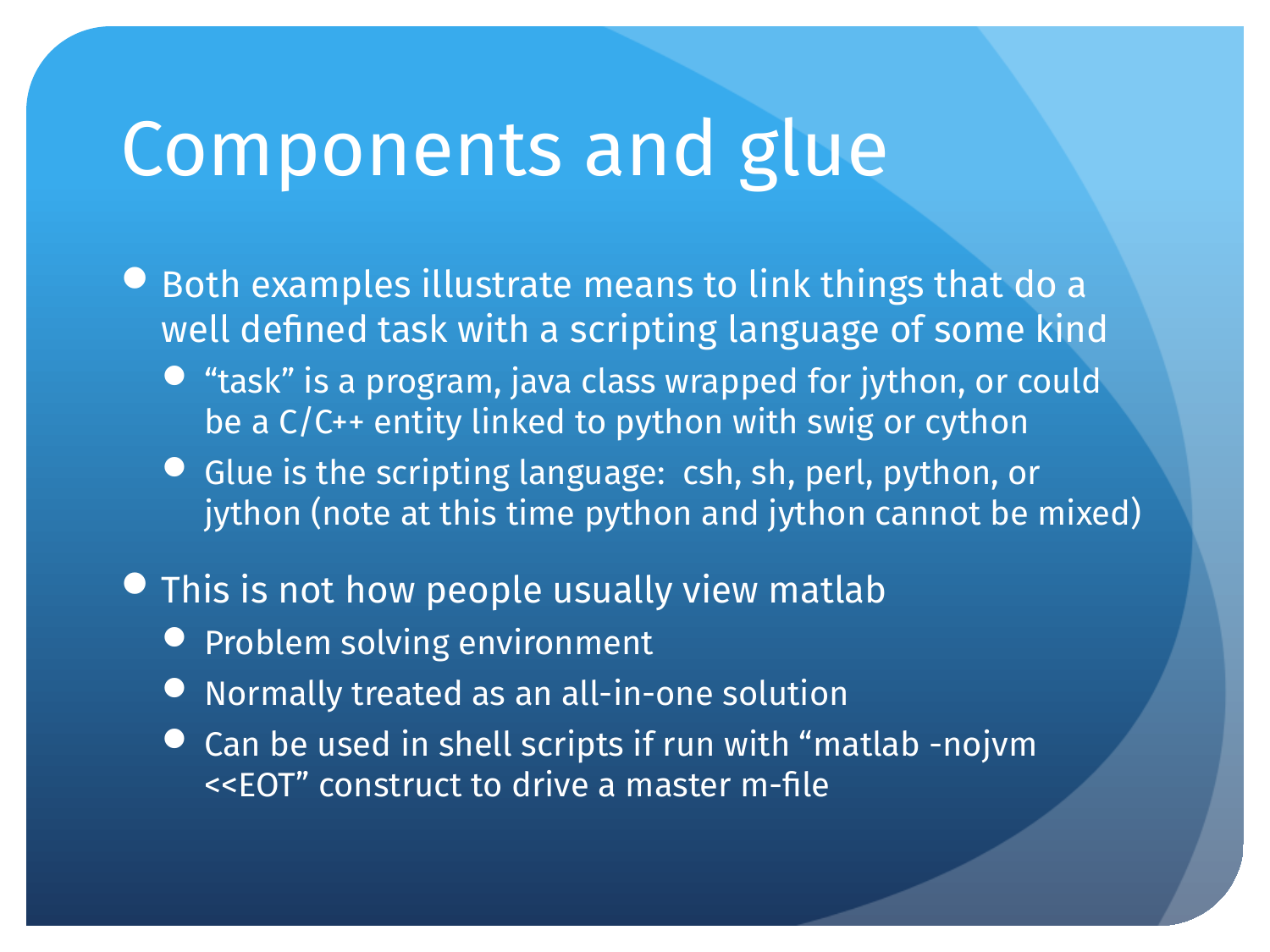

# Components and glue
Both examples illustrate means to link things that do a well defined task with a scripting language of some kind
“task” is a program, java class wrapped for jython, or could be a C/C++ entity linked to python with swig or cython
Glue is the scripting language:  csh, sh, perl, python, or jython (note at this time python and jython cannot be mixed)
This is not how people usually view matlab
Problem solving environment
Normally treated as an all-in-one solution
Can be used in shell scripts if run with “matlab -nojvm <<EOT” construct to drive a master m-file